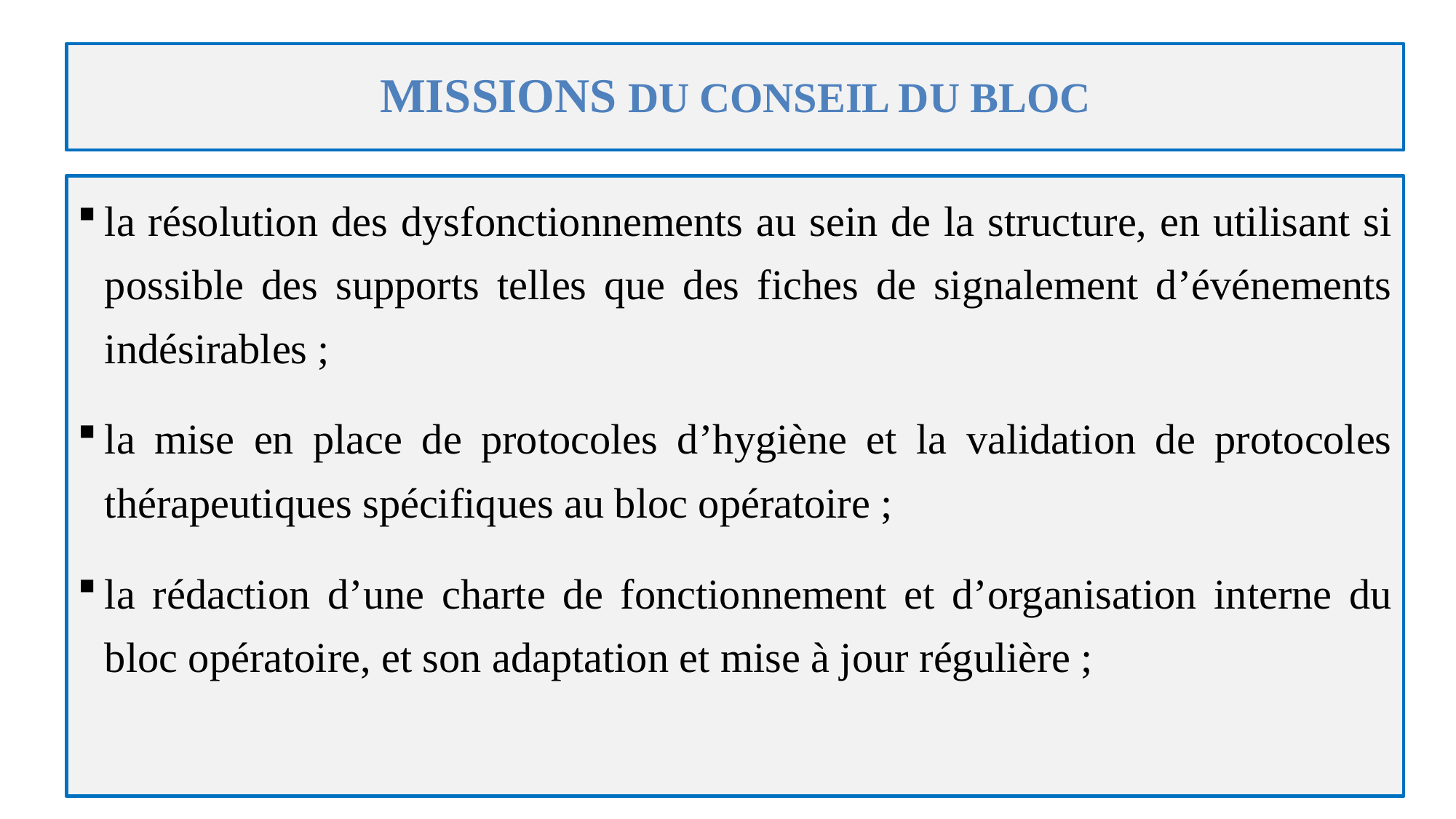

# MISSIONS DU CONSEIL DU BLOC
la résolution des dysfonctionnements au sein de la structure, en utilisant si possible des supports telles que des fiches de signalement d’événements indésirables ;
la mise en place de protocoles d’hygiène et la validation de protocoles thérapeutiques spécifiques au bloc opératoire ;
la rédaction d’une charte de fonctionnement et d’organisation interne du bloc opératoire, et son adaptation et mise à jour régulière ;